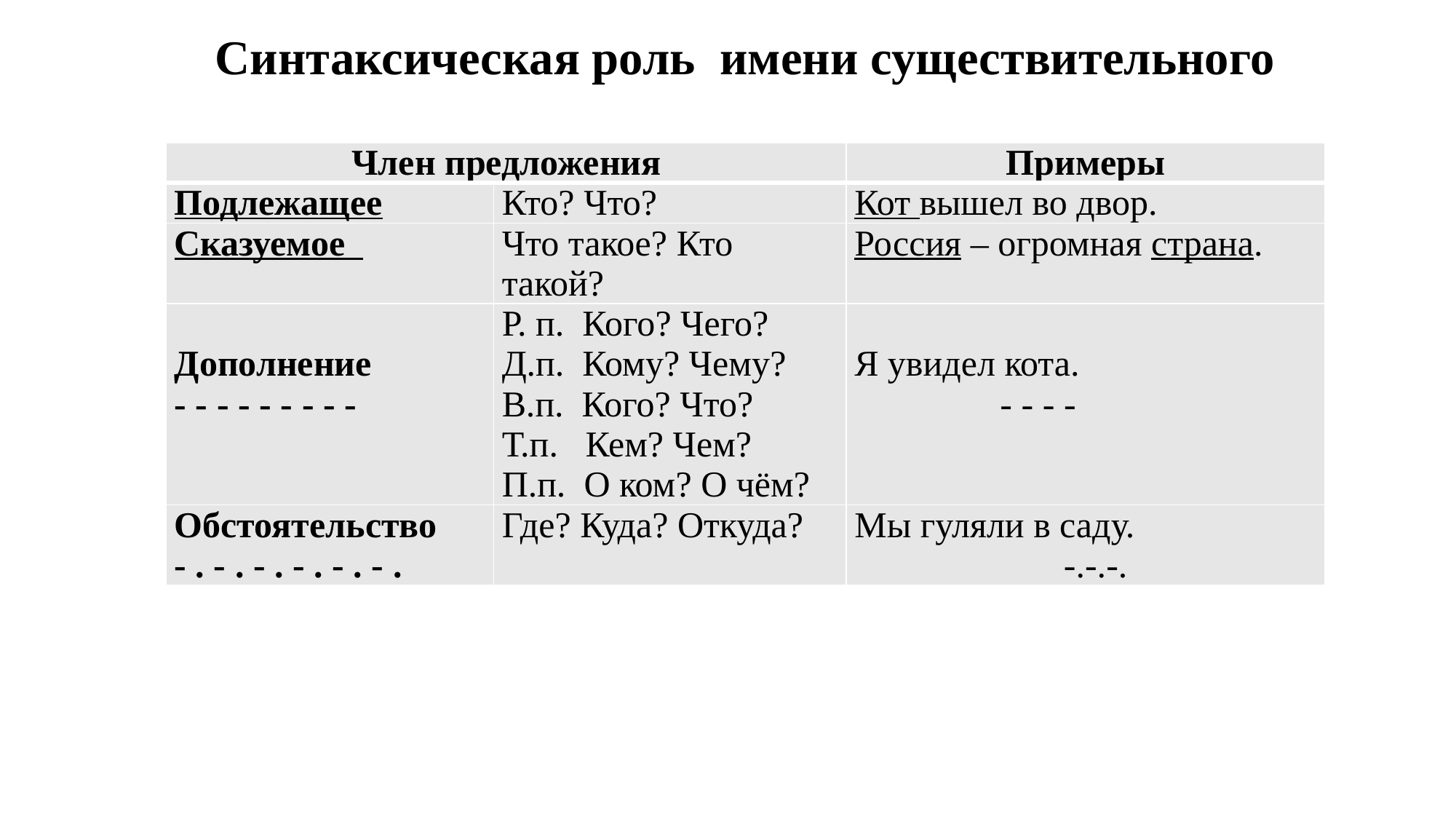

Синтаксическая роль  имени существительного
| Член предложения |  | Примеры |
| --- | --- | --- |
| Подлежащее | Кто? Что? | Кот вышел во двор. |
| Сказуемое | Что такое? Кто такой? | Россия – огромная страна. |
| Дополнение - - - - - - - - - | Р. п. Кого? Чего? Д.п. Кому? Чему? В.п. Кого? Что? Т.п. Кем? Чем? П.п. О ком? О чём? | Я увидел кота. - - - - |
| Обстоятельство - . - . - . - . - . - . | Где? Куда? Откуда? | Мы гуляли в саду. -.-.-. |